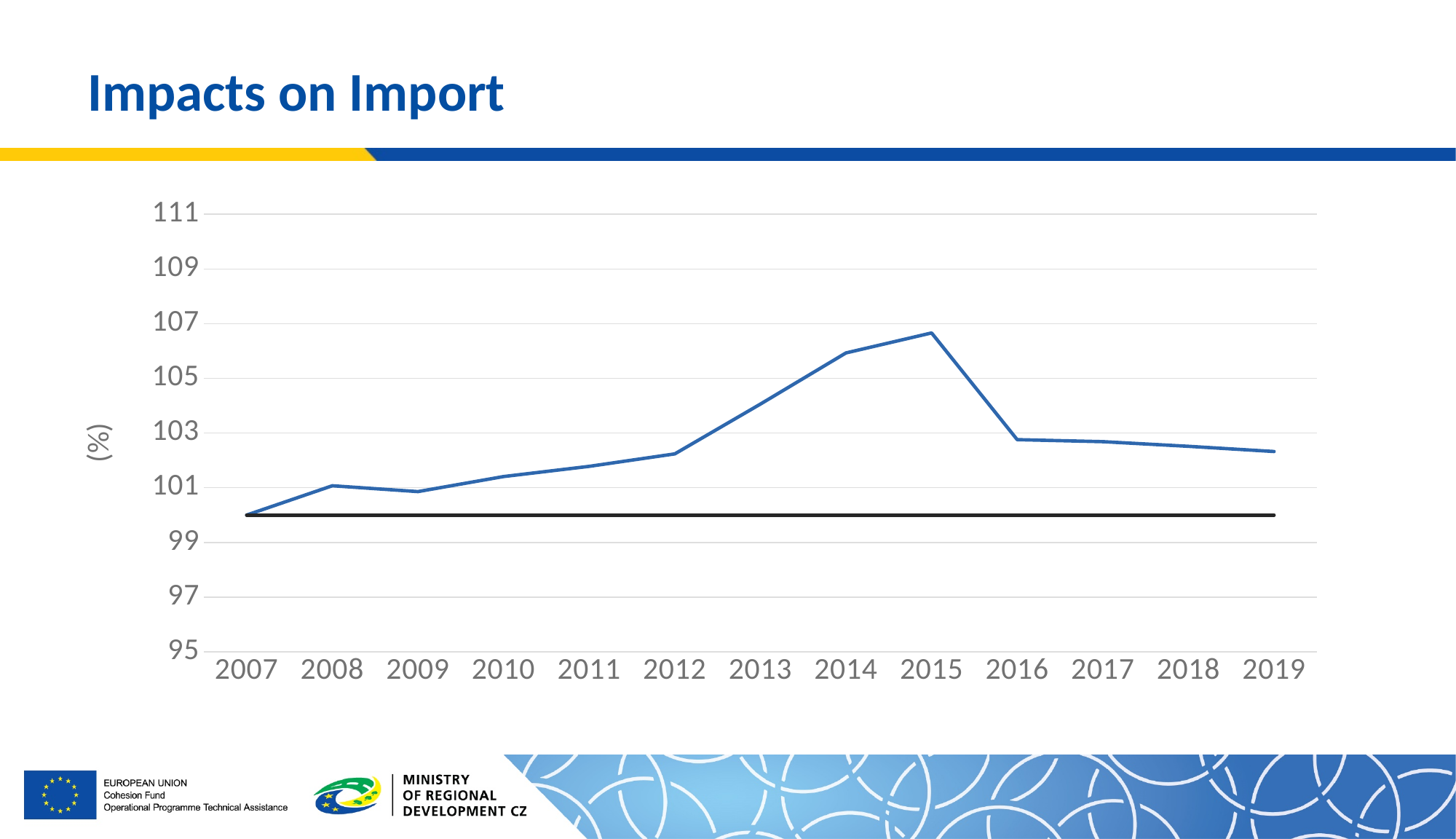

# Impacts on Import

### Chart

| Category | BASE |  |
|---|---|---|
| 2007 | 100.0 | 100.0 |
| 2008 | 101.07143375306009 | 100.0 |
| 2009 | 100.85727765150128 | 100.0 |
| 2010 | 101.4082135574437 | 100.0 |
| 2011 | 101.78274906296731 | 100.0 |
| 2012 | 102.23826884501 | 100.0 |
| 2013 | 104.0581703097279 | 100.0 |
| 2014 | 105.92944034704496 | 100.0 |
| 2015 | 106.66070850365385 | 100.0 |
| 2016 | 102.75878798973626 | 100.0 |
| 2017 | 102.68392049387671 | 100.0 |
| 2018 | 102.51535390474258 | 100.0 |
| 2019 | 102.32455369485857 | 100.0 |